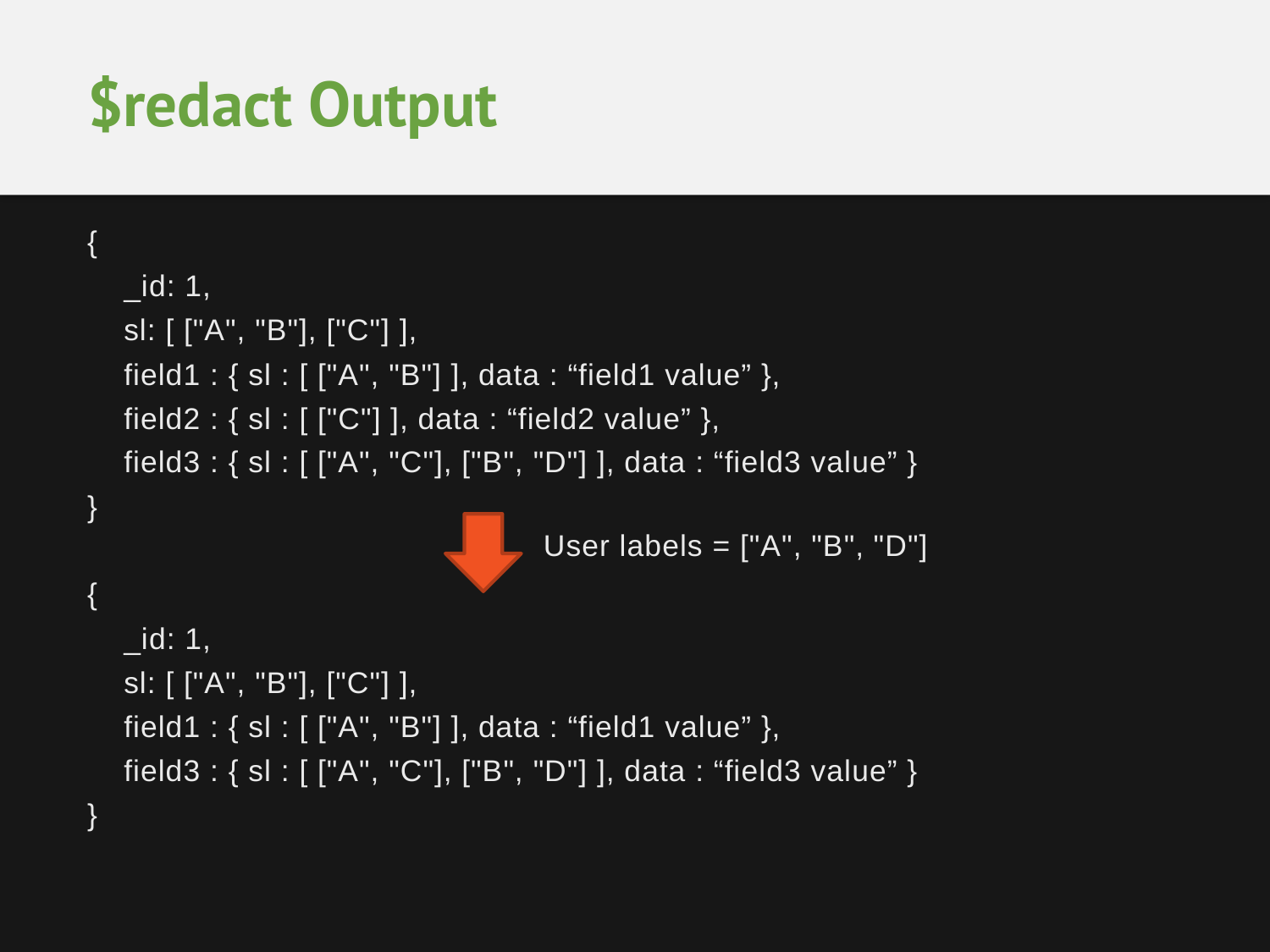

# $redact Output
{
    _id: 1,
    sl: [ ["A", "B"], ["C"] ],
    field1 : { sl : [ ["A", "B"] ], data : “field1 value” },
    field2 : { sl : [ ["C"] ], data : “field2 value” },
    field3 : { sl : [ ["A", "C"], ["B", "D"] ], data : “field3 value” }
}

{
    _id: 1,
    sl: [ ["A", "B"], ["C"] ],
    field1 : { sl : [ ["A", "B"] ], data : “field1 value” },
    field3 : { sl : [ ["A", "C"], ["B", "D"] ], data : “field3 value” }
}

User labels = ["A", "B", "D"]